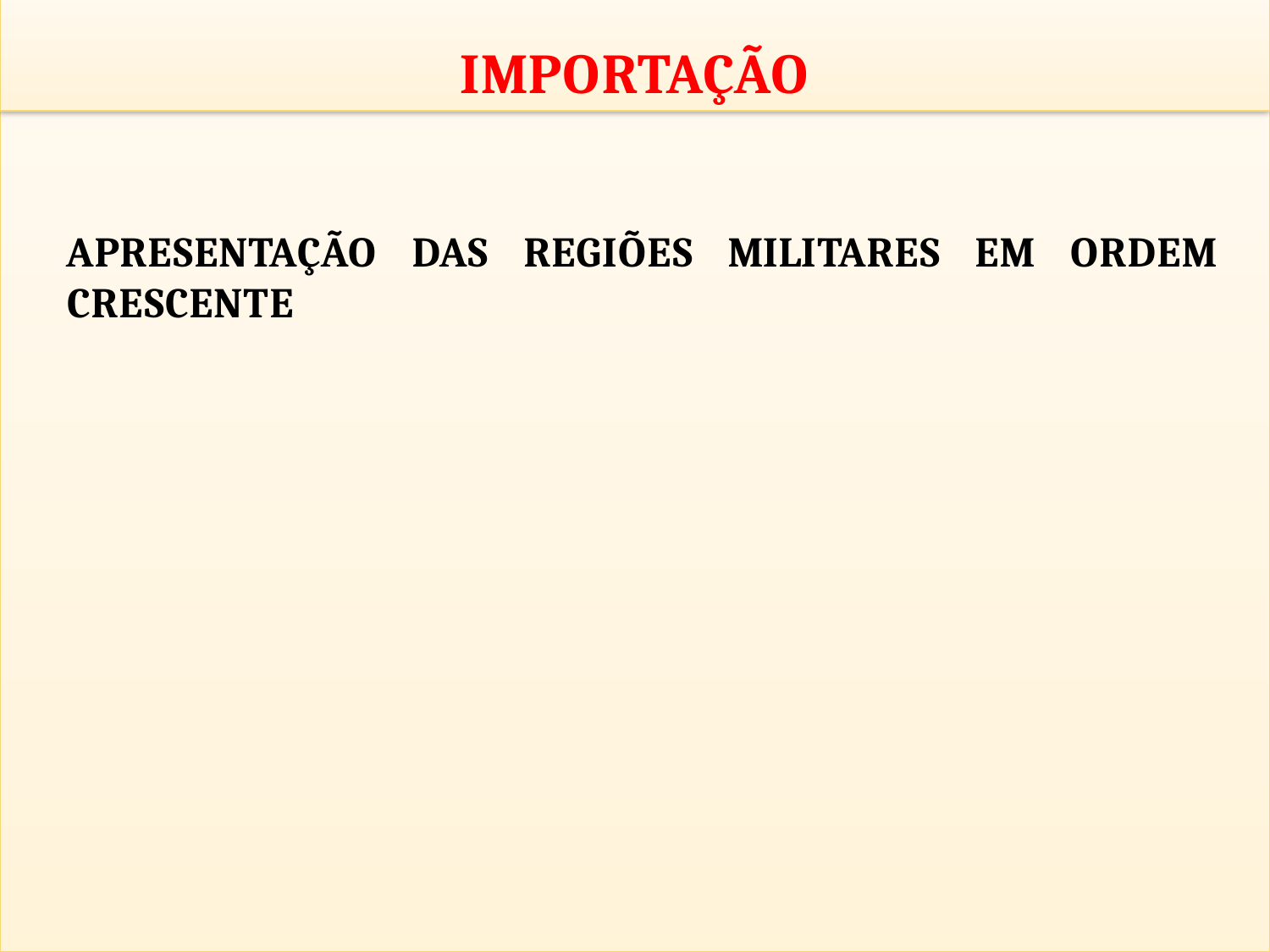

IMPORTAÇÃO

APRESENTAÇÃO DAS REGIÕES MILITARES EM ORDEM CRESCENTE